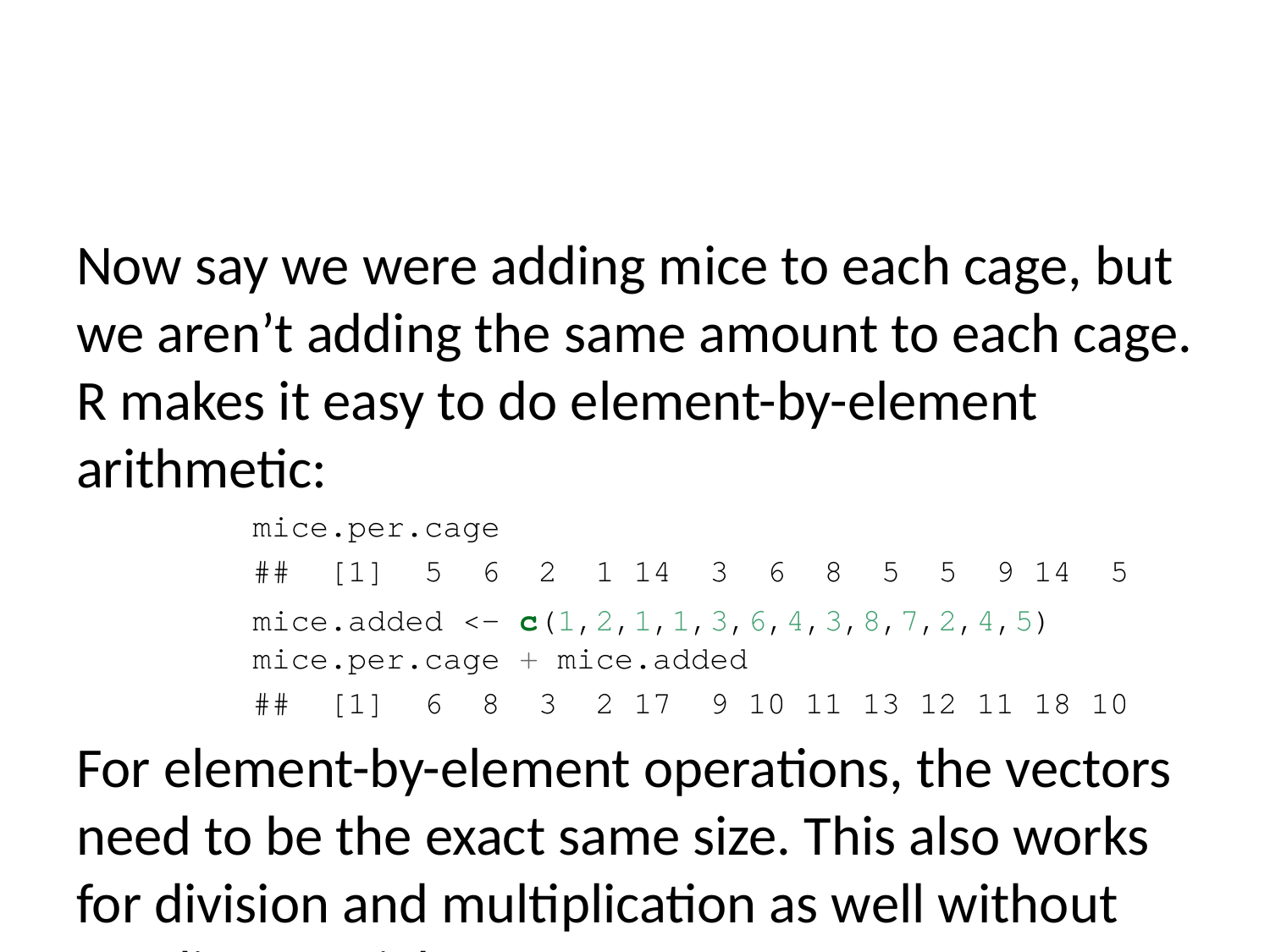

Now say we were adding mice to each cage, but we aren’t adding the same amount to each cage. R makes it easy to do element-by-element arithmetic:
mice.per.cage
##  [1]  5  6  2  1 14  3  6  8  5  5  9 14  5
mice.added <- c(1,2,1,1,3,6,4,3,8,7,2,4,5)
mice.per.cage + mice.added
##  [1]  6  8  3  2 17  9 10 11 13 12 11 18 10
For element-by-element operations, the vectors need to be the exact same size. This also works for division and multiplication as well without needing special operators.